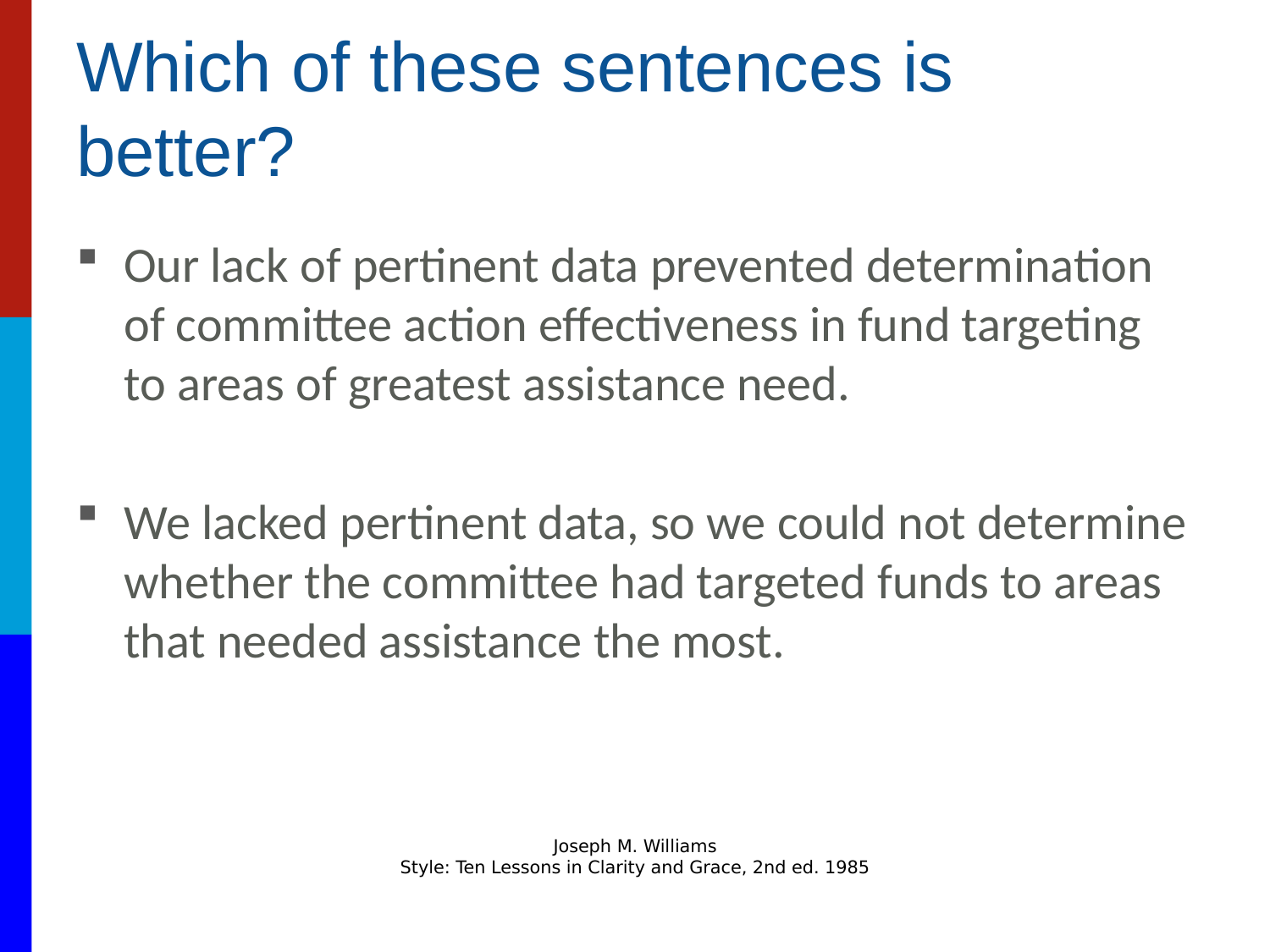

# Which of these sentences is better?
Our lack of pertinent data prevented determination of committee action effectiveness in fund targeting to areas of greatest assistance need.

We lacked pertinent data, so we could not determine whether the committee had targeted funds to areas that needed assistance the most.
Joseph M. Williams
Style: Ten Lessons in Clarity and Grace, 2nd ed. 1985